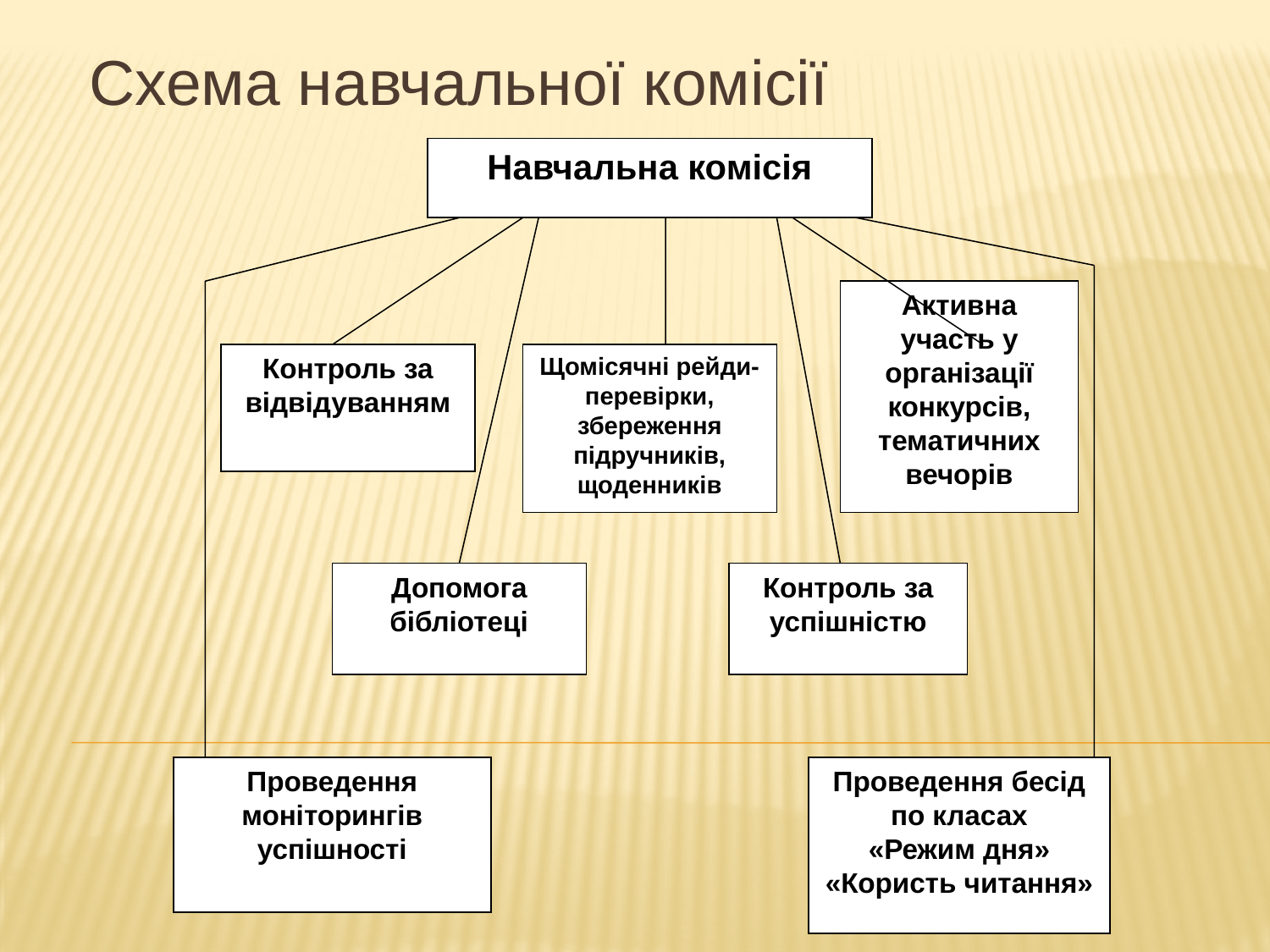

Схема навчальної комісії

Навчальна комісія

Активна участь у організації конкурсів, тематичних вечорів
Контроль за відвідуванням
Щомісячні рейди-перевірки, збереження підручників, щоденників
Допомога бібліотеці
Контроль за успішністю
Проведення моніторингів успішності
Проведення бесід по класах
«Режим дня»
«Користь читання»